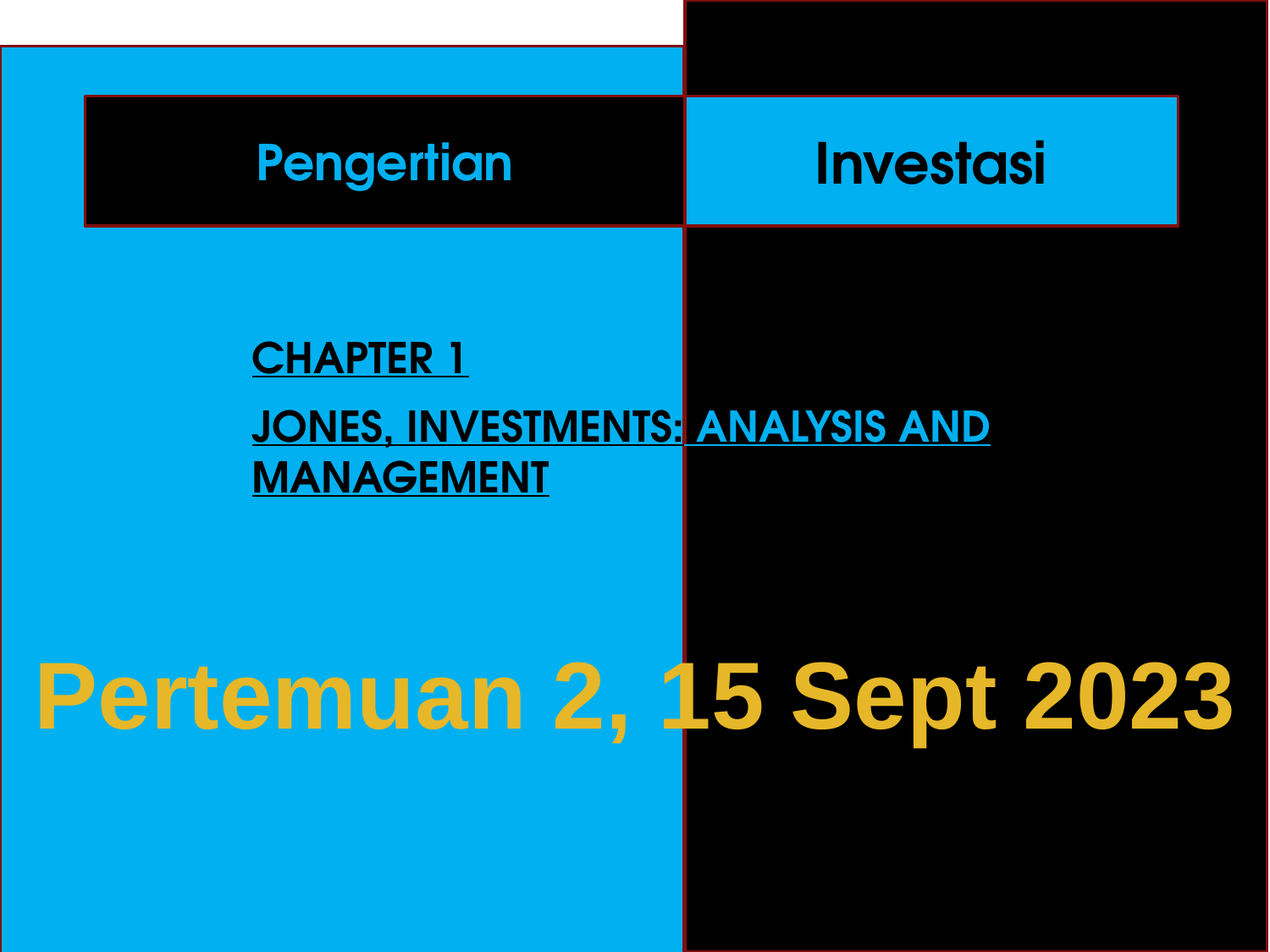

Pengertian
Investasi
Chapter 1
Jones, Investments: Analysis and Management

Pertemuan 2, 15 Sept 2023
1